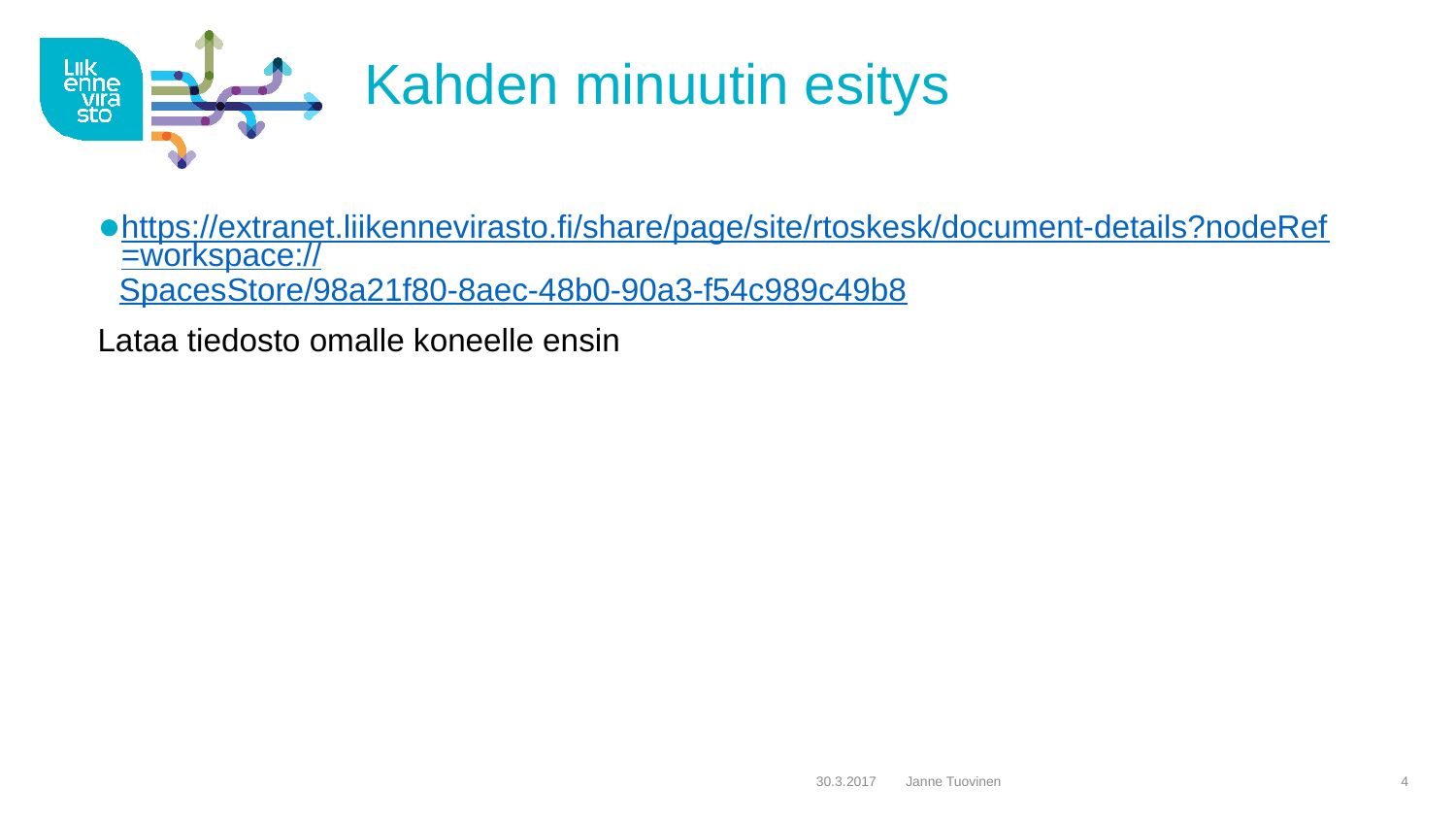

# Kahden minuutin esitys
https://extranet.liikennevirasto.fi/share/page/site/rtoskesk/document-details?nodeRef=workspace://SpacesStore/98a21f80-8aec-48b0-90a3-f54c989c49b8
Lataa tiedosto omalle koneelle ensin

30.3.2017
Janne Tuovinen
4